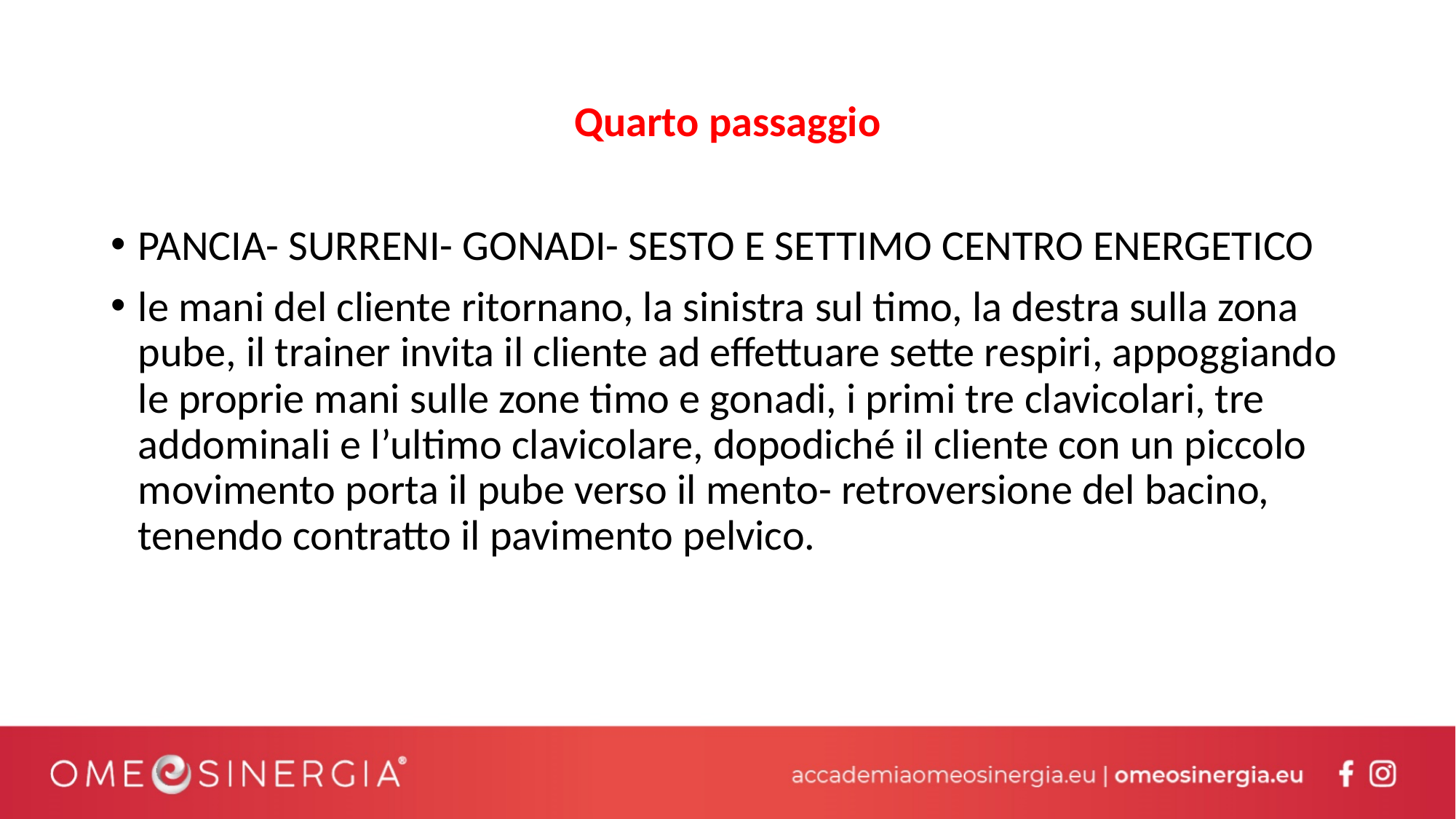

# Quarto passaggio
PANCIA- SURRENI- GONADI- SESTO E SETTIMO CENTRO ENERGETICO
le mani del cliente ritornano, la sinistra sul timo, la destra sulla zona pube, il trainer invita il cliente ad effettuare sette respiri, appoggiando le proprie mani sulle zone timo e gonadi, i primi tre clavicolari, tre addominali e l’ultimo clavicolare, dopodiché il cliente con un piccolo movimento porta il pube verso il mento- retroversione del bacino, tenendo contratto il pavimento pelvico.